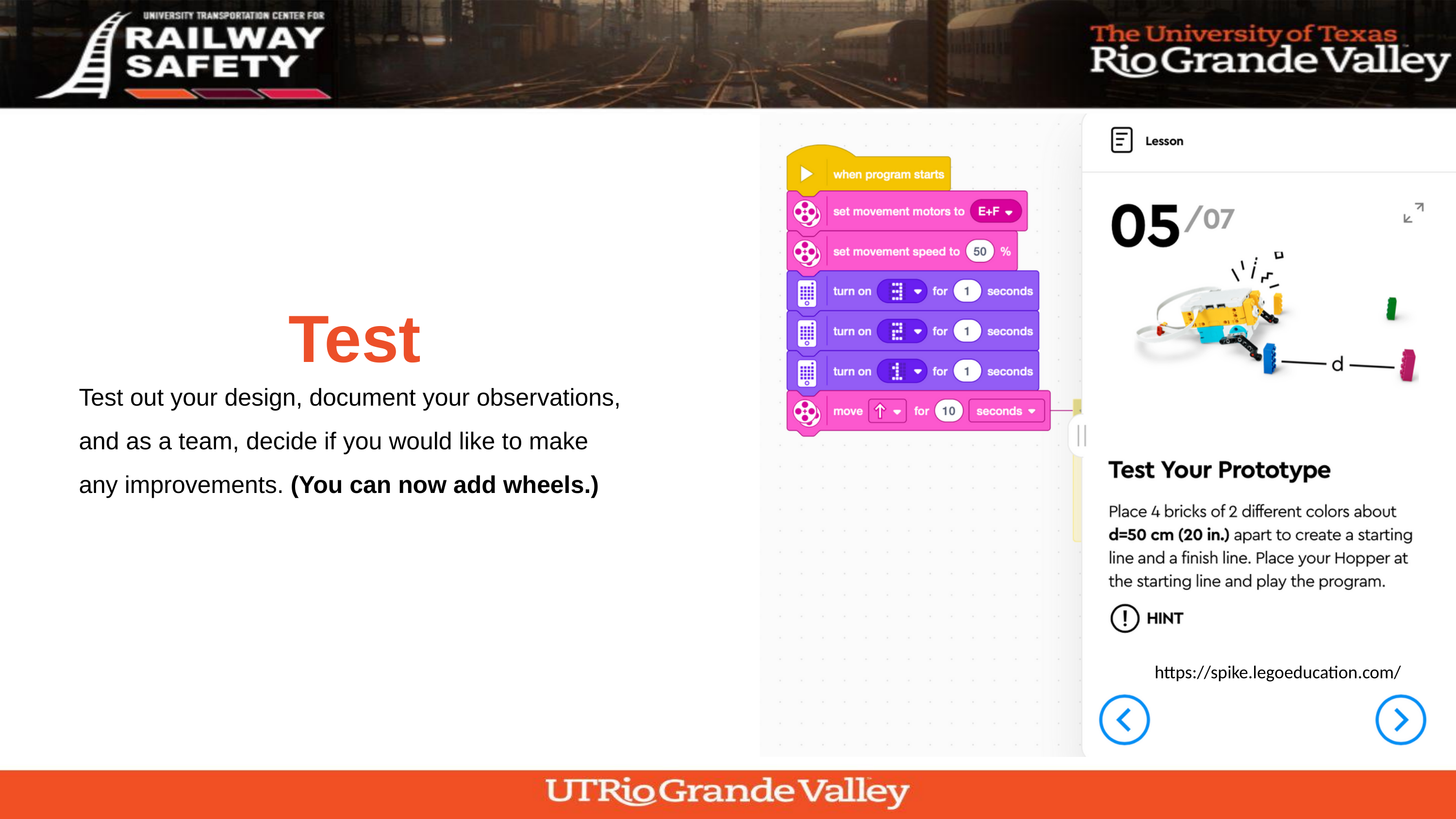

Test
Test out your design, document your observations, and as a team, decide if you would like to make any improvements. (You can now add wheels.)
https://spike.legoeducation.com/